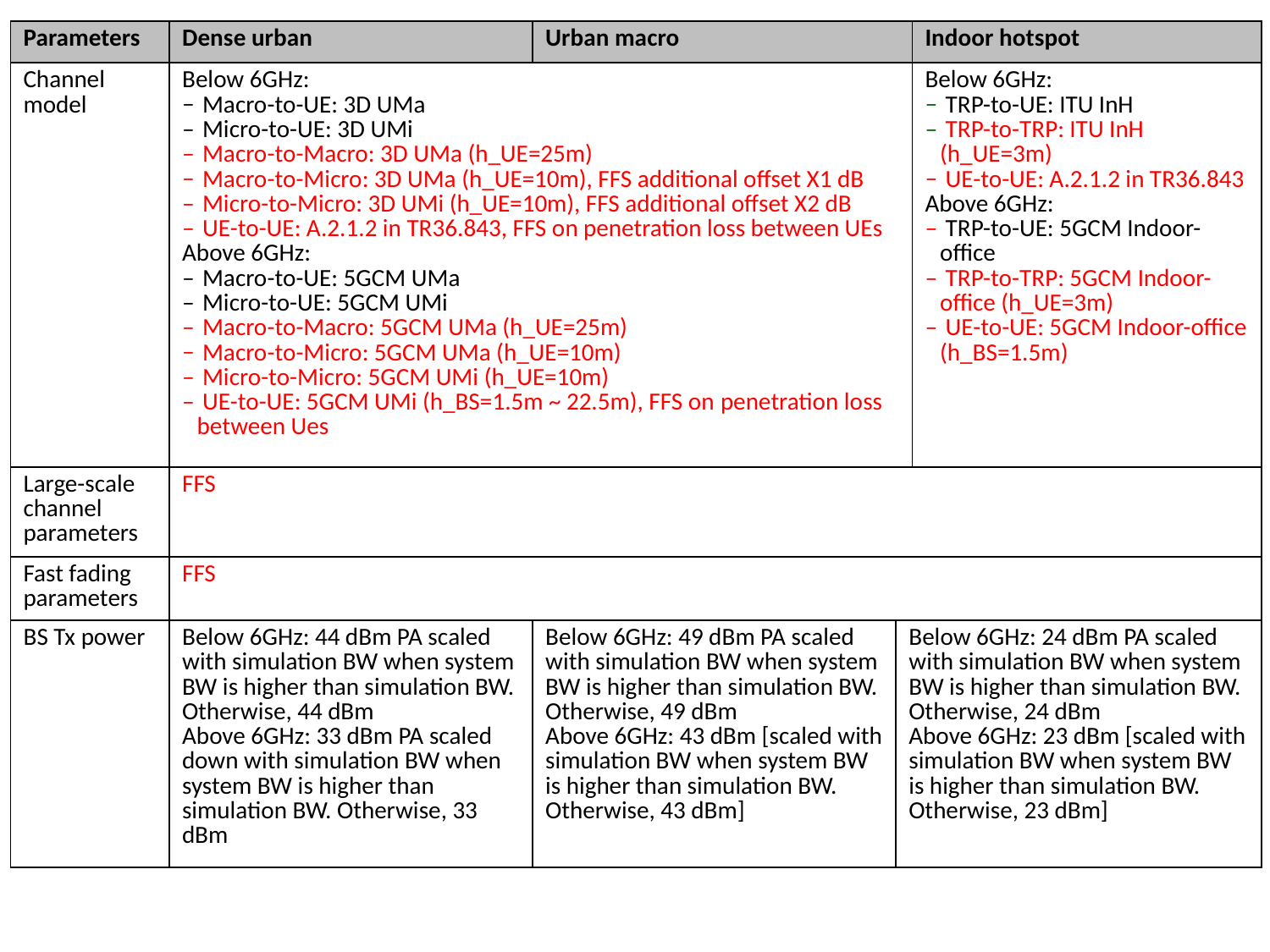

| Parameters | Dense urban | Urban macro |  | Indoor hotspot |
| --- | --- | --- | --- | --- |
| Channel model | Below 6GHz: Macro-to-UE: 3D UMa Micro-to-UE: 3D UMi Macro-to-Macro: 3D UMa (h\_UE=25m) Macro-to-Micro: 3D UMa (h\_UE=10m), FFS additional offset X1 dB Micro-to-Micro: 3D UMi (h\_UE=10m), FFS additional offset X2 dB UE-to-UE: A.2.1.2 in TR36.843, FFS on penetration loss between UEs Above 6GHz: Macro-to-UE: 5GCM UMa Micro-to-UE: 5GCM UMi Macro-to-Macro: 5GCM UMa (h\_UE=25m) Macro-to-Micro: 5GCM UMa (h\_UE=10m) Micro-to-Micro: 5GCM UMi (h\_UE=10m) UE-to-UE: 5GCM UMi (h\_BS=1.5m ~ 22.5m), FFS on penetration loss between Ues |  |  | Below 6GHz: TRP-to-UE: ITU InH TRP-to-TRP: ITU InH (h\_UE=3m) UE-to-UE: A.2.1.2 in TR36.843 Above 6GHz: TRP-to-UE: 5GCM Indoor-office TRP-to-TRP: 5GCM Indoor-office (h\_UE=3m) UE-to-UE: 5GCM Indoor-office (h\_BS=1.5m) |
| Large-scale channel parameters | FFS |  |  |  |
| Fast fading parameters | FFS |  |  |  |
| BS Tx power | Below 6GHz: 44 dBm PA scaled with simulation BW when system BW is higher than simulation BW. Otherwise, 44 dBm Above 6GHz: 33 dBm PA scaled down with simulation BW when system BW is higher than simulation BW. Otherwise, 33 dBm | Below 6GHz: 49 dBm PA scaled with simulation BW when system BW is higher than simulation BW. Otherwise, 49 dBm Above 6GHz: 43 dBm [scaled with simulation BW when system BW is higher than simulation BW. Otherwise, 43 dBm] | Below 6GHz: 24 dBm PA scaled with simulation BW when system BW is higher than simulation BW. Otherwise, 24 dBm Above 6GHz: 23 dBm [scaled with simulation BW when system BW is higher than simulation BW. Otherwise, 23 dBm] |  |